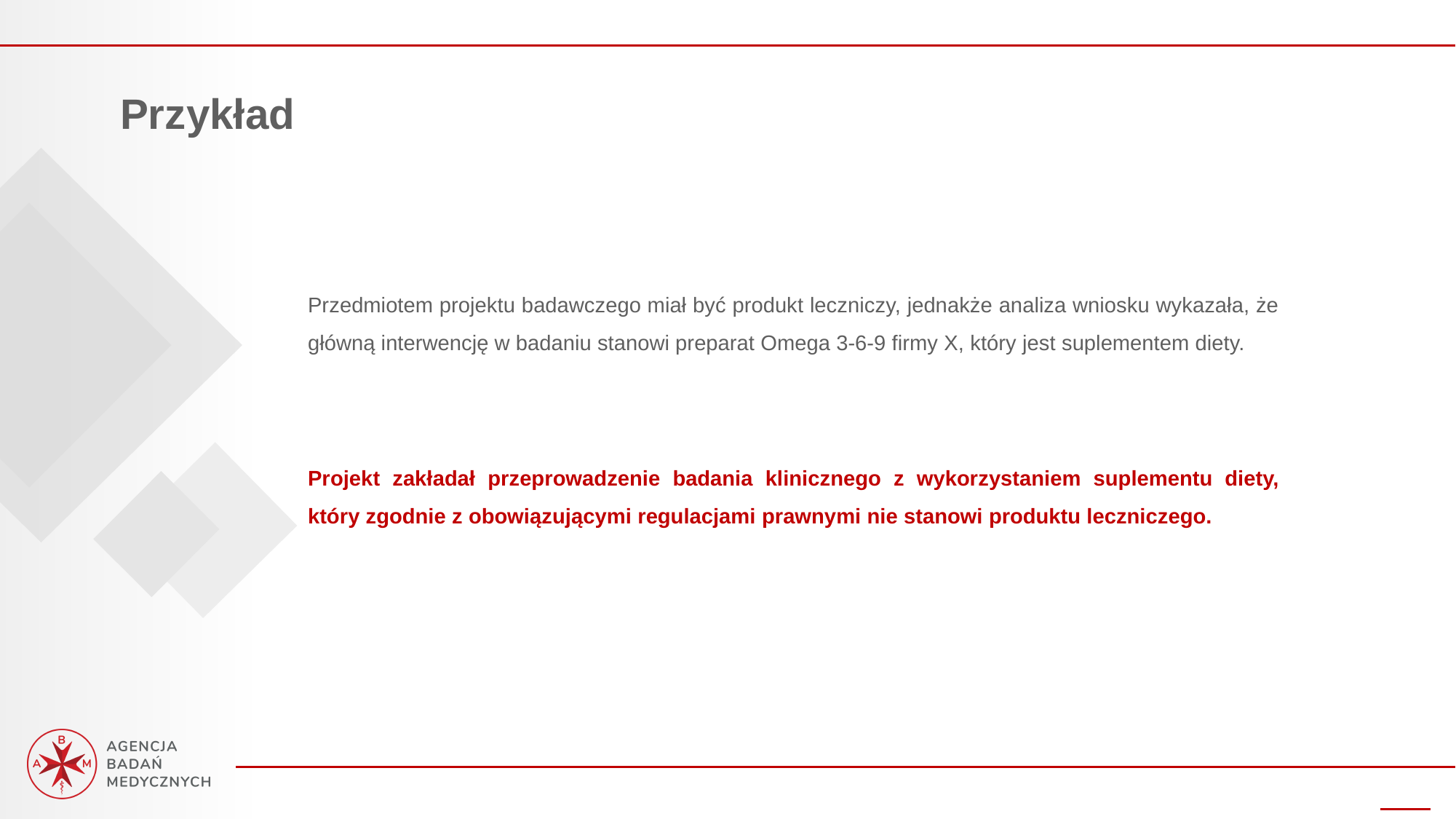

Przykład

Przedmiotem projektu badawczego miał być produkt leczniczy, jednakże analiza wniosku wykazała, że główną interwencję w badaniu stanowi preparat Omega 3-6-9 firmy X, który jest suplementem diety.
Projekt zakładał przeprowadzenie badania klinicznego z wykorzystaniem suplementu diety, który zgodnie z obowiązującymi regulacjami prawnymi nie stanowi produktu leczniczego.